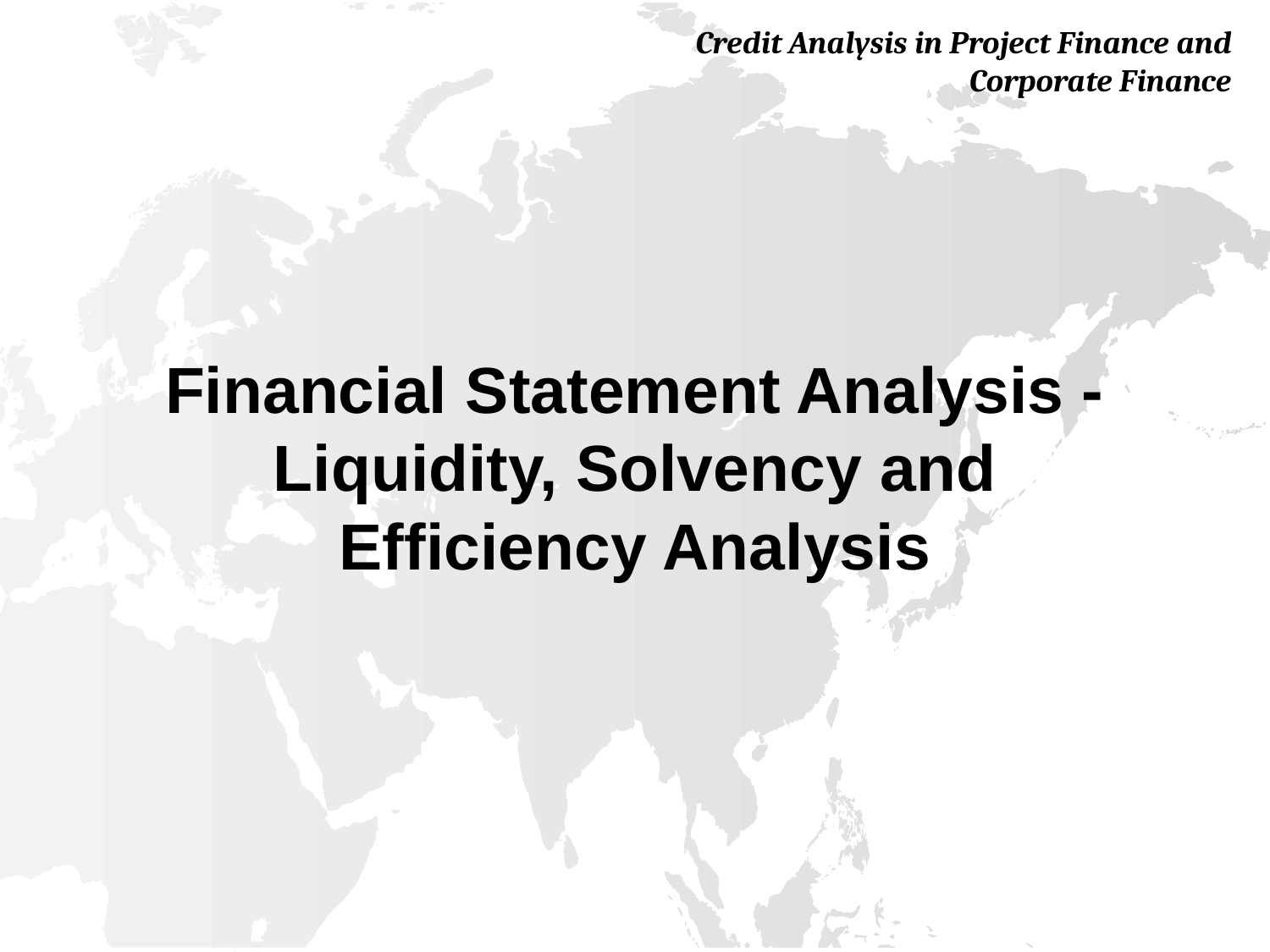

# Financial Statement Analysis - Liquidity, Solvency and Efficiency Analysis